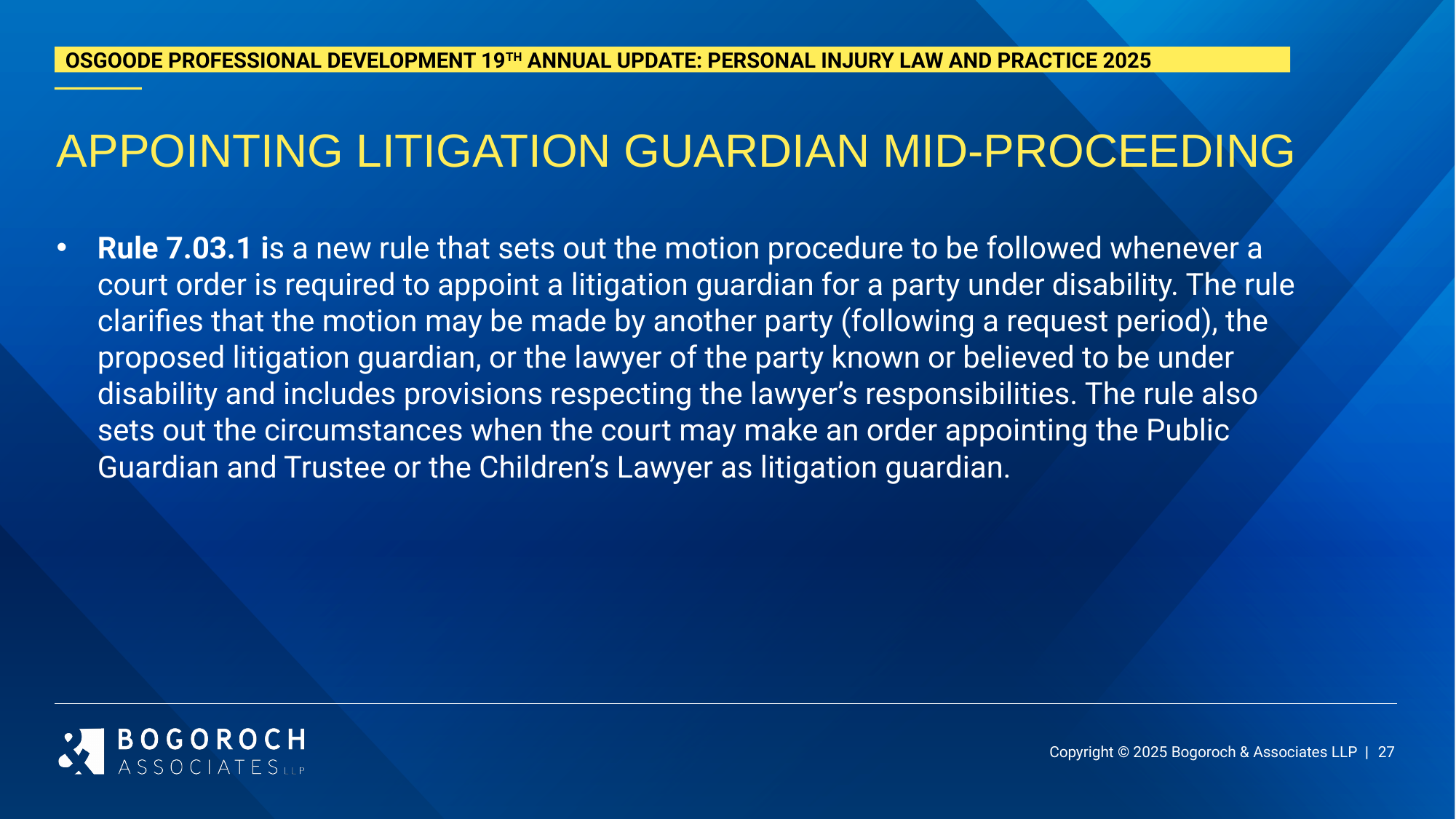

# APPOINTING LITIGATION GUARDIAN MID-PROCEEDING
Rule 7.03.1 is a new rule that sets out the motion procedure to be followed whenever a court order is required to appoint a litigation guardian for a party under disability. The rule clarifies that the motion may be made by another party (following a request period), the proposed litigation guardian, or the lawyer of the party known or believed to be under disability and includes provisions respecting the lawyer’s responsibilities. The rule also
sets out the circumstances when the court may make an order appointing the Public Guardian and Trustee or the Children’s Lawyer as litigation guardian.